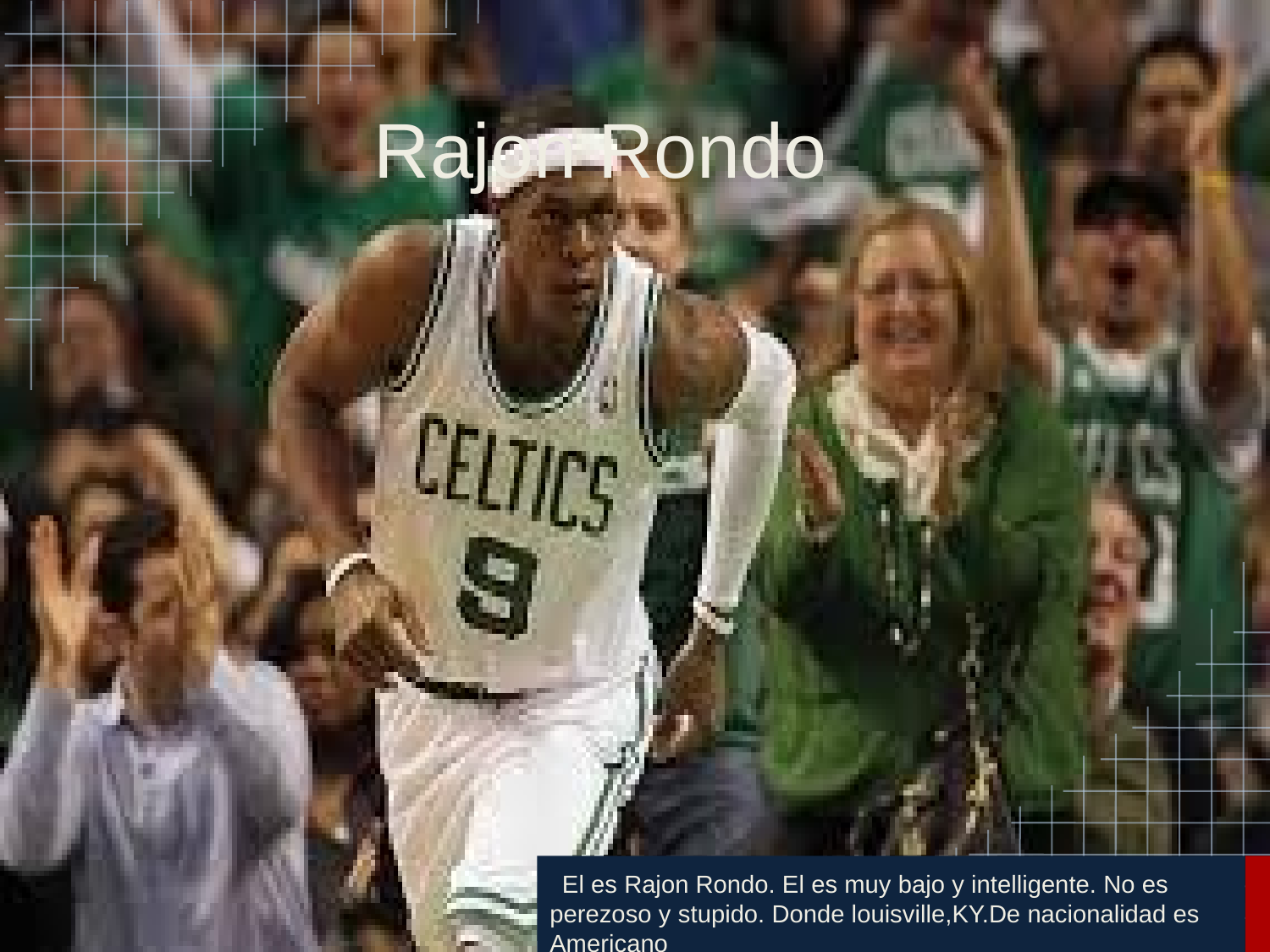

# Rajon Rondo
El es Rajon Rondo. El es muy bajo y intelligente. No es perezoso y stupido. Donde louisville,KY.De nacionalidad es Americano